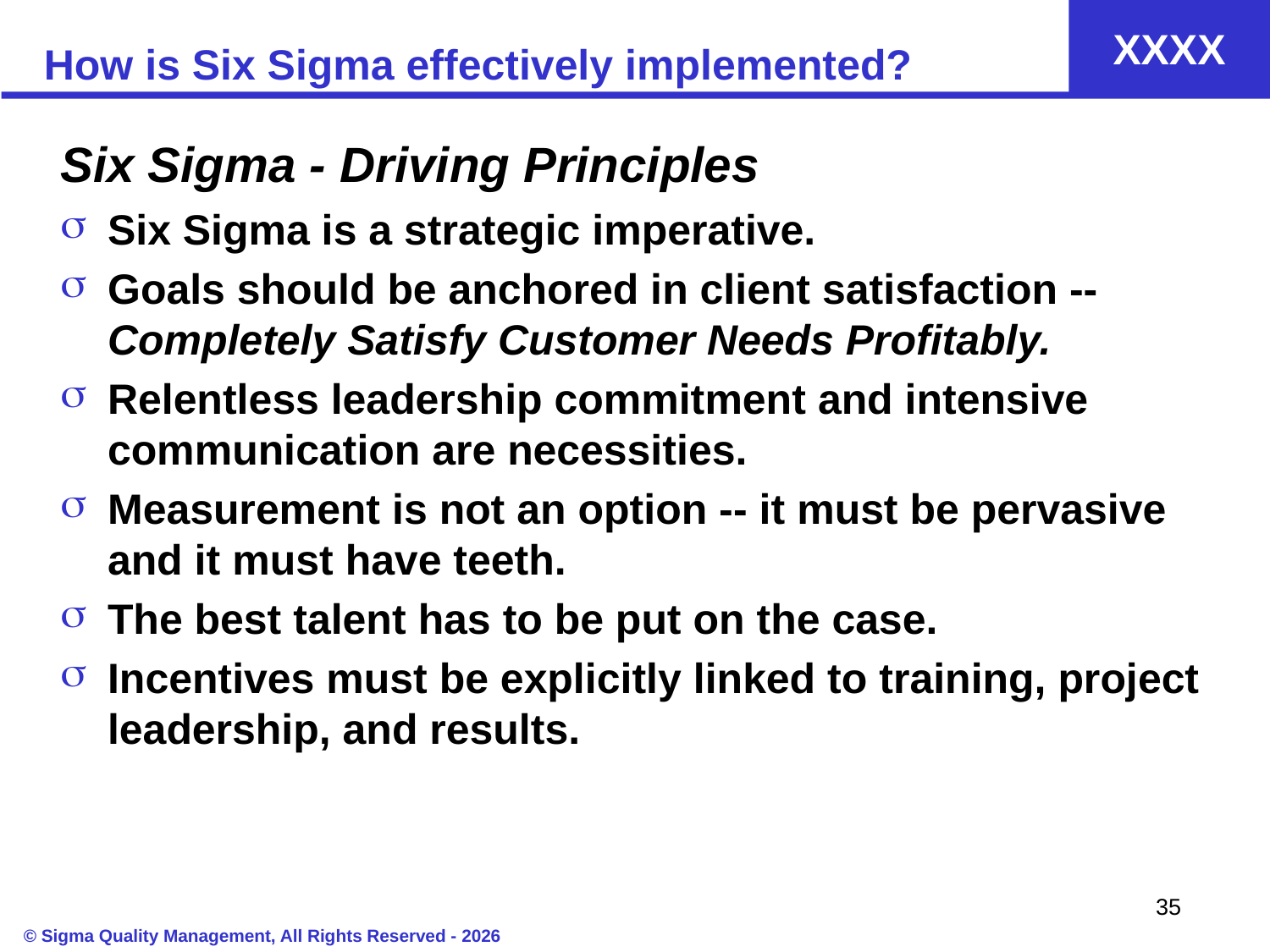

How is Six Sigma effectively implemented?
Six Sigma - Driving Principles
Six Sigma is a strategic imperative.
Goals should be anchored in client satisfaction -- Completely Satisfy Customer Needs Profitably.
Relentless leadership commitment and intensive communication are necessities.
Measurement is not an option -- it must be pervasive and it must have teeth.
The best talent has to be put on the case.
Incentives must be explicitly linked to training, project leadership, and results.